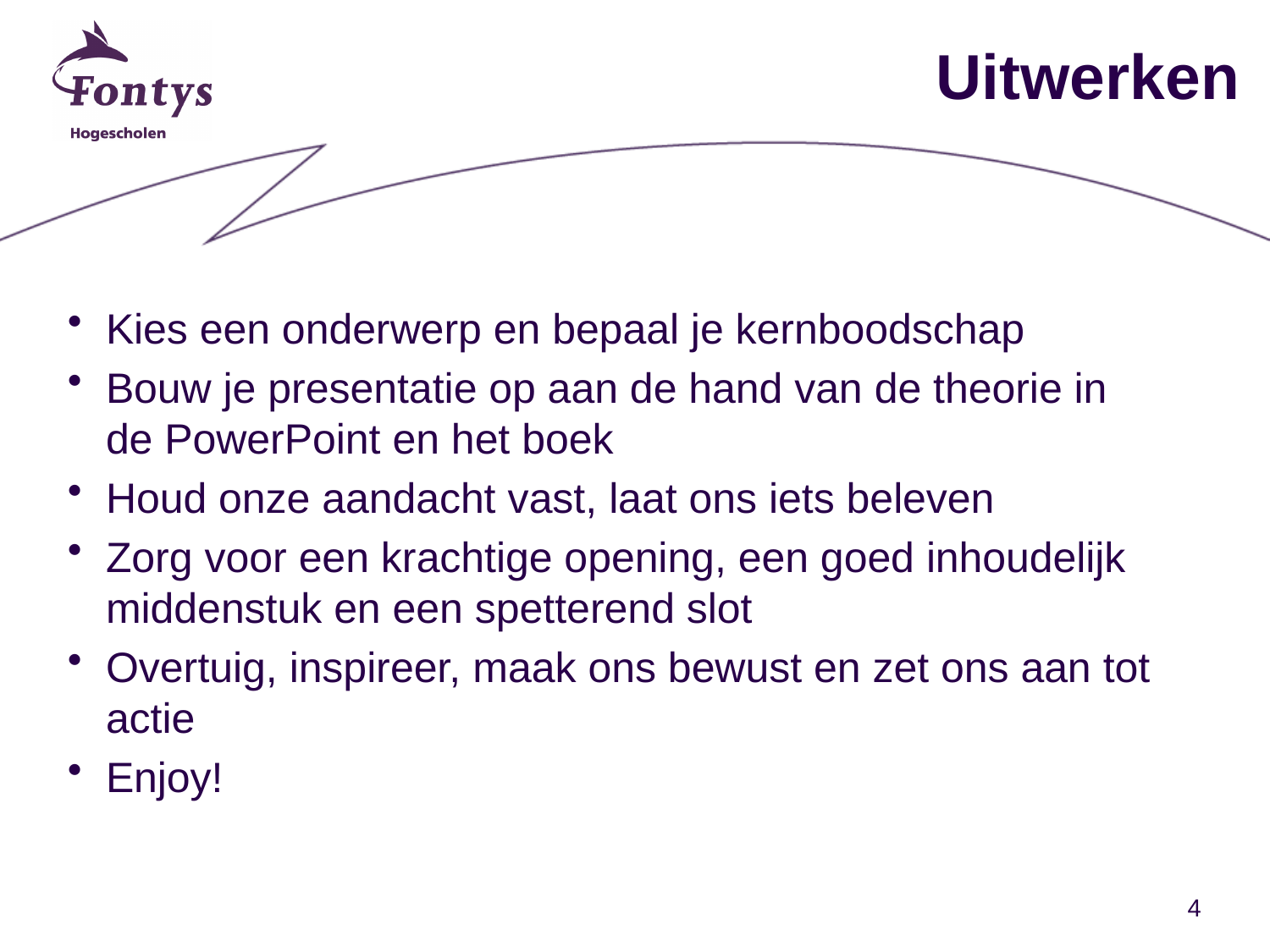

# Uitwerken

Kies een onderwerp en bepaal je kernboodschap
Bouw je presentatie op aan de hand van de theorie in de PowerPoint en het boek
Houd onze aandacht vast, laat ons iets beleven
Zorg voor een krachtige opening, een goed inhoudelijk middenstuk en een spetterend slot
Overtuig, inspireer, maak ons bewust en zet ons aan tot actie
Enjoy!